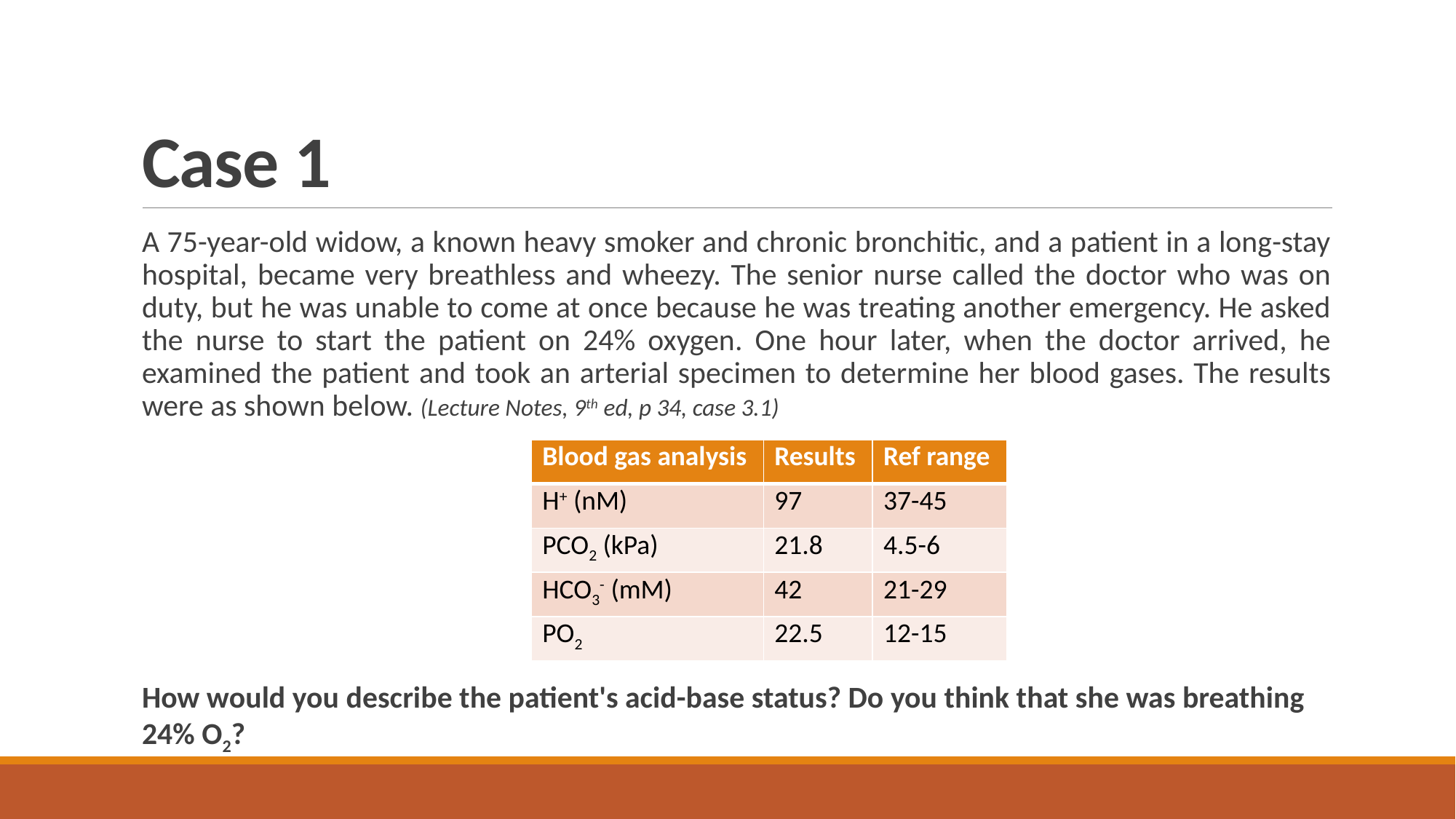

# Case 1
A 75-year-old widow, a known heavy smoker and chronic bronchitic, and a patient in a long-stay hospital, became very breathless and wheezy. The senior nurse called the doctor who was on duty, but he was unable to come at once because he was treating another emergency. He asked the nurse to start the patient on 24% oxygen. One hour later, when the doctor arrived, he examined the patient and took an arterial specimen to determine her blood gases. The results were as shown below. (Lecture Notes, 9th ed, p 34, case 3.1)

How would you describe the patient's acid-base status? Do you think that she was breathing 24% O2?
| Blood gas analysis | Results | Ref range |
| --- | --- | --- |
| H+ (nM) | 97 | 37-45 |
| PCO2 (kPa) | 21.8 | 4.5-6 |
| HCO3- (mM) | 42 | 21-29 |
| PO2 | 22.5 | 12-15 |